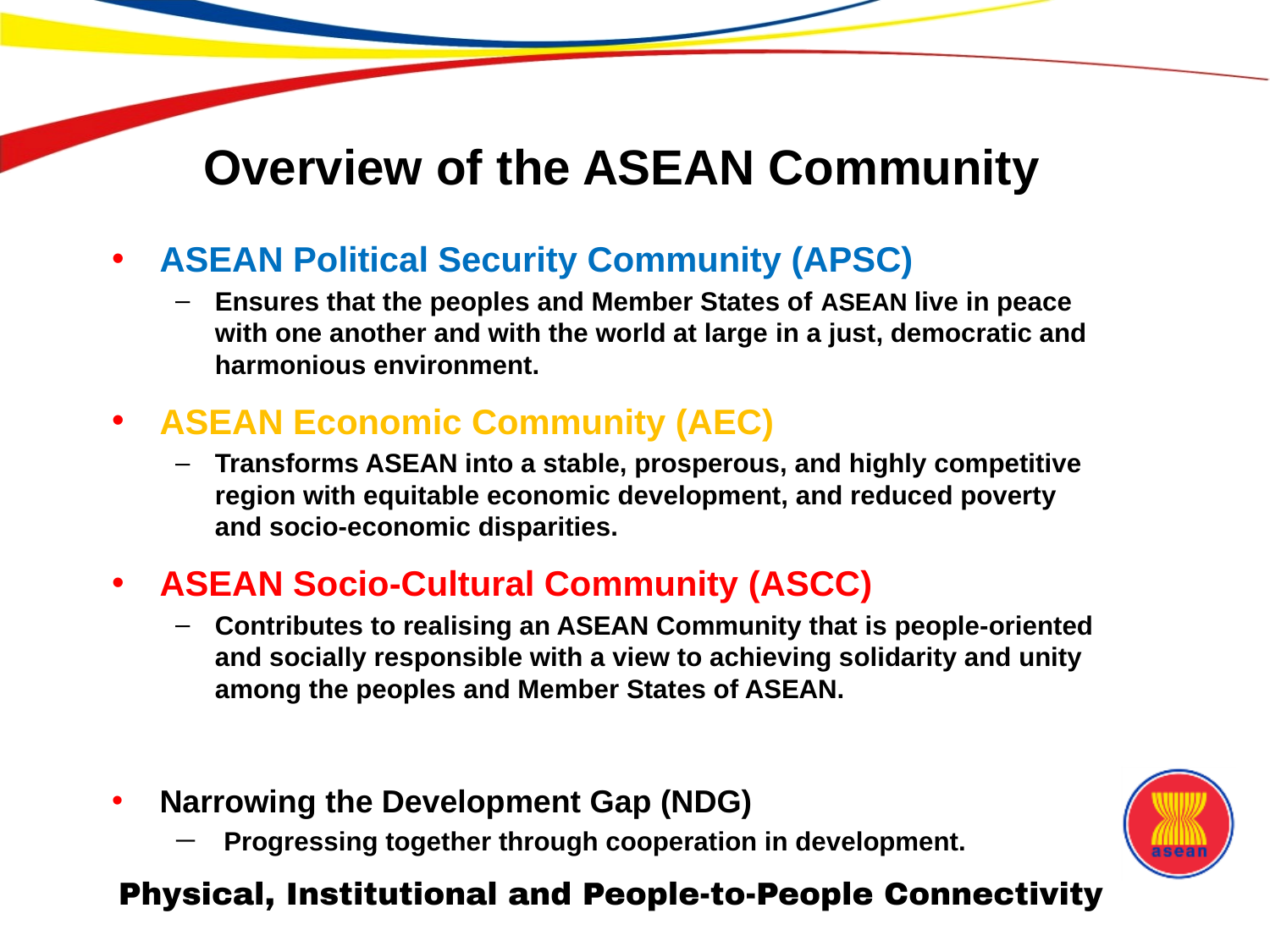

# Overview of the ASEAN Community
ASEAN Political Security Community (APSC)
Ensures that the peoples and Member States of ASEAN live in peace with one another and with the world at large in a just, democratic and harmonious environment.

ASEAN Economic Community (AEC)
Transforms ASEAN into a stable, prosperous, and highly competitive region with equitable economic development, and reduced poverty and socio-economic disparities.

ASEAN Socio-Cultural Community (ASCC)
Contributes to realising an ASEAN Community that is people-oriented and socially responsible with a view to achieving solidarity and unity among the peoples and Member States of ASEAN.

Narrowing the Development Gap (NDG)
Progressing together through cooperation in development.

Physical, Institutional and People-to-People Connectivity